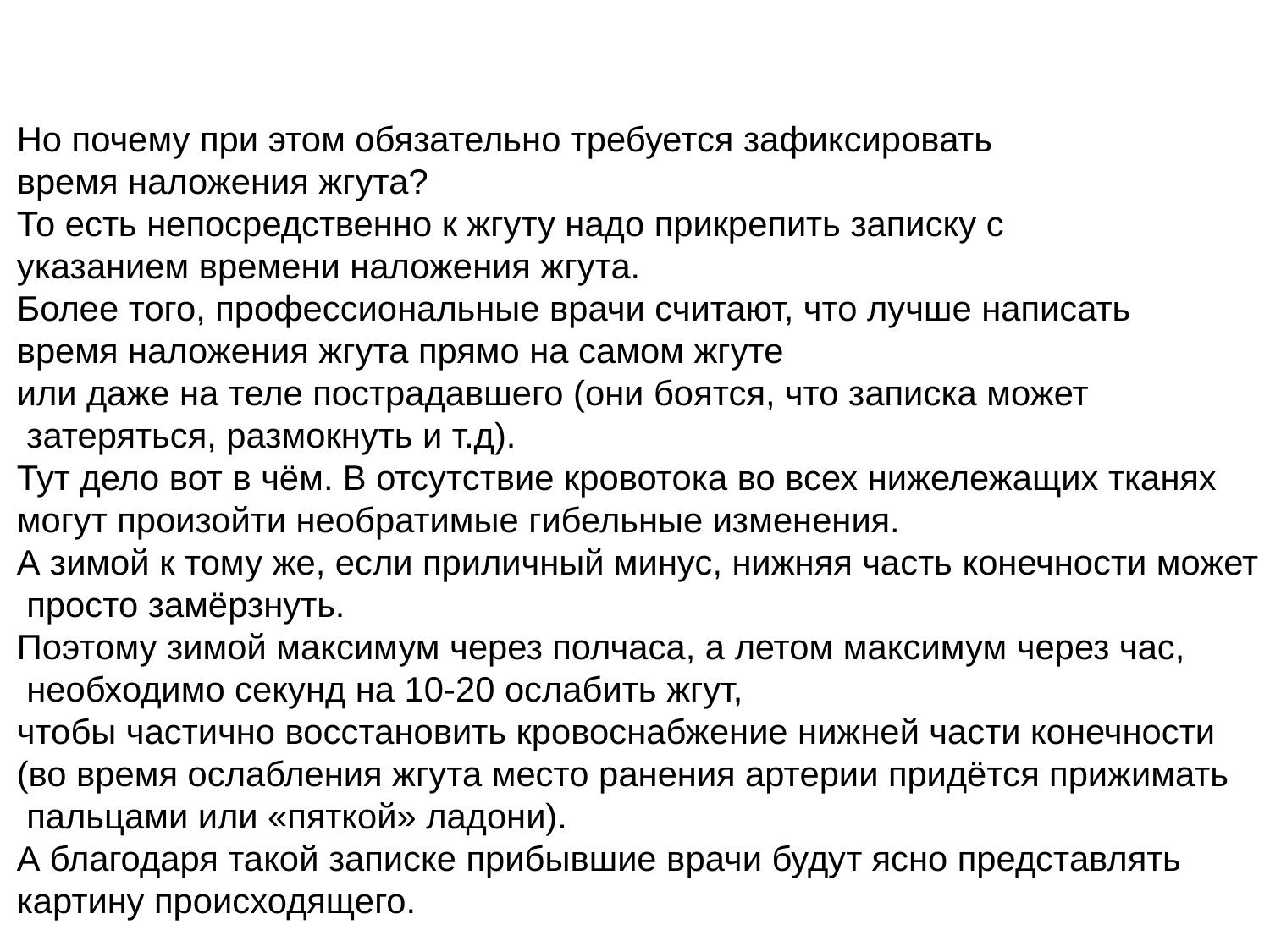

Но почему при этом обязательно требуется зафиксировать
время наложения жгута?
То есть непосредственно к жгуту надо прикрепить записку с
указанием времени наложения жгута.
Более того, профессиональные врачи считают, что лучше написать
время наложения жгута прямо на самом жгуте
или даже на теле пострадавшего (они боятся, что записка может
 затеряться, размокнуть и т.д).
Тут дело вот в чём. В отсутствие кровотока во всех нижележащих тканях
могут произойти необратимые гибельные изменения.
А зимой к тому же, если приличный минус, нижняя часть конечности может
 просто замёрзнуть.
Поэтому зимой максимум через полчаса, а летом максимум через час,
 необходимо секунд на 10-20 ослабить жгут,
чтобы частично восстановить кровоснабжение нижней части конечности
(во время ослабления жгута место ранения артерии придётся прижимать
 пальцами или «пяткой» ладони).
А благодаря такой записке прибывшие врачи будут ясно представлять
картину происходящего.